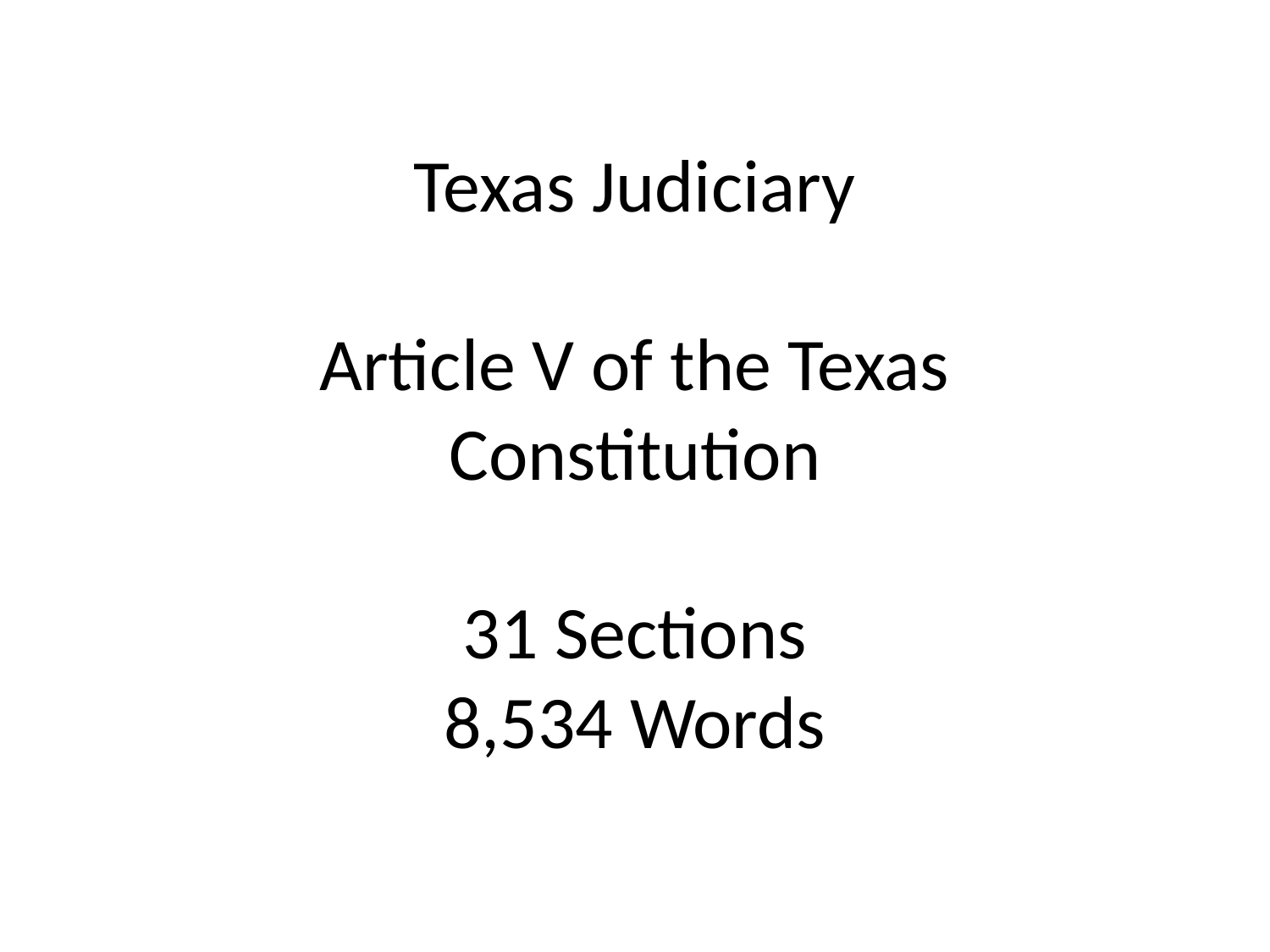

# Texas Judiciary Article V of the Texas Constitution 31 Sections 8,534 Words